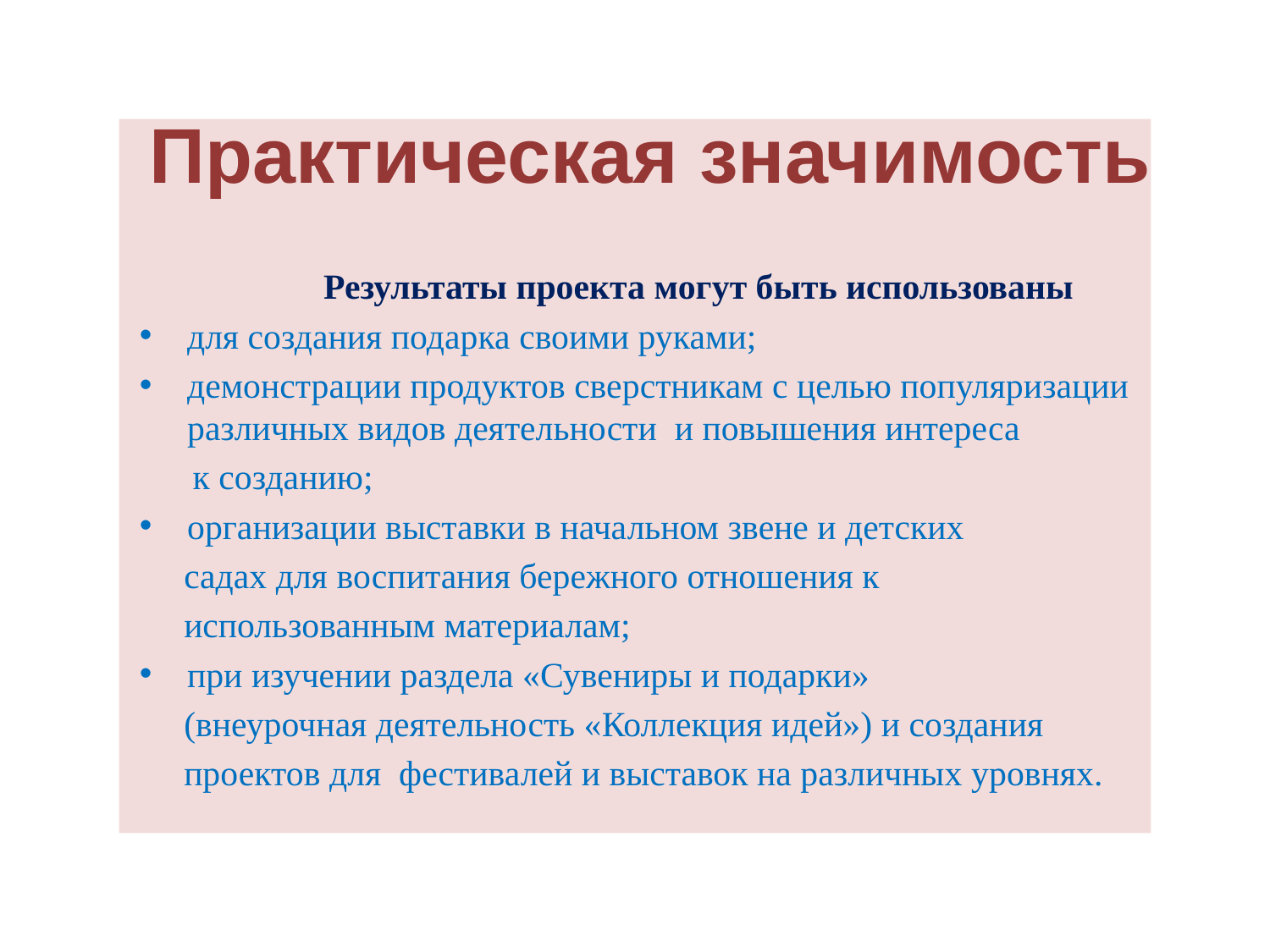

# Практическая значимость
Результаты проекта могут быть использованы
для создания подарка своими руками;
демонстрации продуктов сверстникам с целью популяризации различных видов деятельности  и повышения интереса
      к созданию;
организации выставки в начальном звене и детских
     садах для воспитания бережного отношения к
     использованным материалам;
при изучении раздела «Сувениры и подарки»
     (внеурочная деятельность «Коллекция идей») и создания
     проектов для  фестивалей и выставок на различных уровнях.